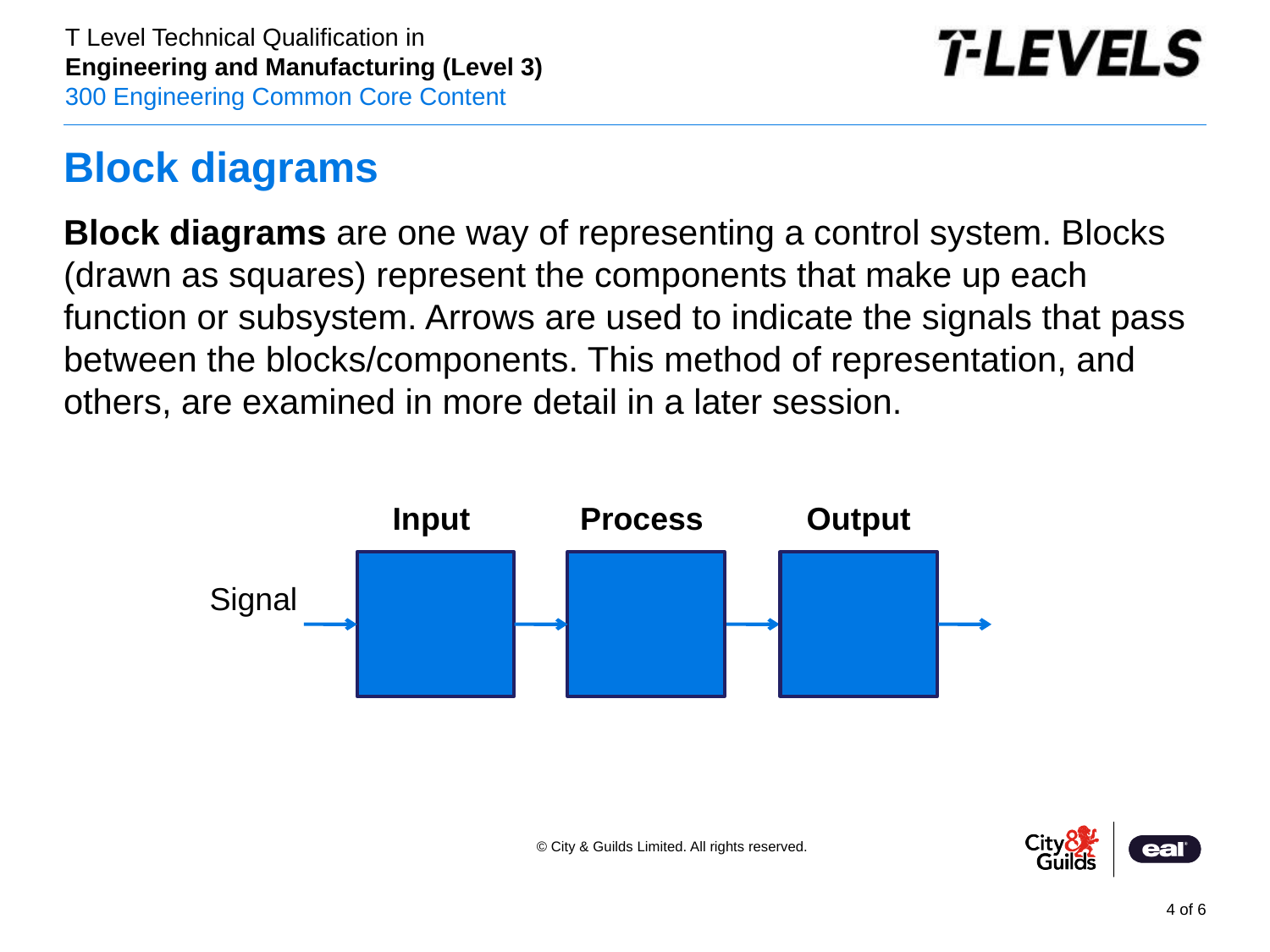

# Block diagrams
Block diagrams are one way of representing a control system. Blocks (drawn as squares) represent the components that make up each function or subsystem. Arrows are used to indicate the signals that pass between the blocks/components. This method of representation, and others, are examined in more detail in a later session.

Input
Process
Output

Signal